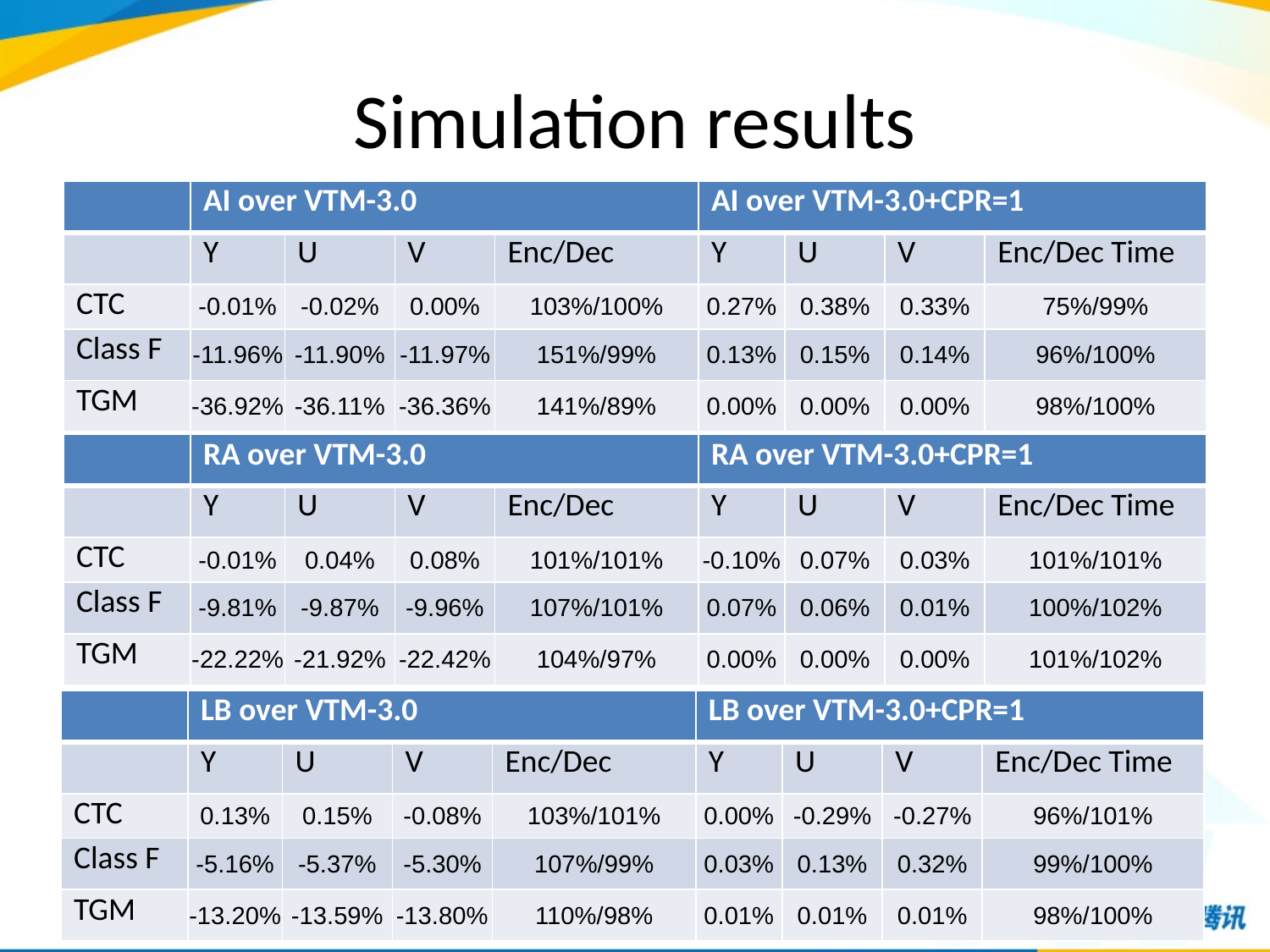

# Simulation results
|  | AI over VTM-3.0 |  |  |  | AI over VTM-3.0+CPR=1 |  |  |  |
| --- | --- | --- | --- | --- | --- | --- | --- | --- |
|  | Y | U | V | Enc/Dec | Y | U | V | Enc/Dec Time |
| CTC | -0.01% | -0.02% | 0.00% | 103%/100% | 0.27% | 0.38% | 0.33% | 75%/99% |
| Class F | -11.96% | -11.90% | -11.97% | 151%/99% | 0.13% | 0.15% | 0.14% | 96%/100% |
| TGM | -36.92% | -36.11% | -36.36% | 141%/89% | 0.00% | 0.00% | 0.00% | 98%/100% |
|  | RA over VTM-3.0 |  |  |  | RA over VTM-3.0+CPR=1 |  |  |  |
| --- | --- | --- | --- | --- | --- | --- | --- | --- |
|  | Y | U | V | Enc/Dec | Y | U | V | Enc/Dec Time |
| CTC | -0.01% | 0.04% | 0.08% | 101%/101% | -0.10% | 0.07% | 0.03% | 101%/101% |
| Class F | -9.81% | -9.87% | -9.96% | 107%/101% | 0.07% | 0.06% | 0.01% | 100%/102% |
| TGM | -22.22% | -21.92% | -22.42% | 104%/97% | 0.00% | 0.00% | 0.00% | 101%/102% |
|  | LB over VTM-3.0 |  |  |  | LB over VTM-3.0+CPR=1 |  |  |  |
| --- | --- | --- | --- | --- | --- | --- | --- | --- |
|  | Y | U | V | Enc/Dec | Y | U | V | Enc/Dec Time |
| CTC | 0.13% | 0.15% | -0.08% | 103%/101% | 0.00% | -0.29% | -0.27% | 96%/101% |
| Class F | -5.16% | -5.37% | -5.30% | 107%/99% | 0.03% | 0.13% | 0.32% | 99%/100% |
| TGM | -13.20% | -13.59% | -13.80% | 110%/98% | 0.01% | 0.01% | 0.01% | 98%/100% |